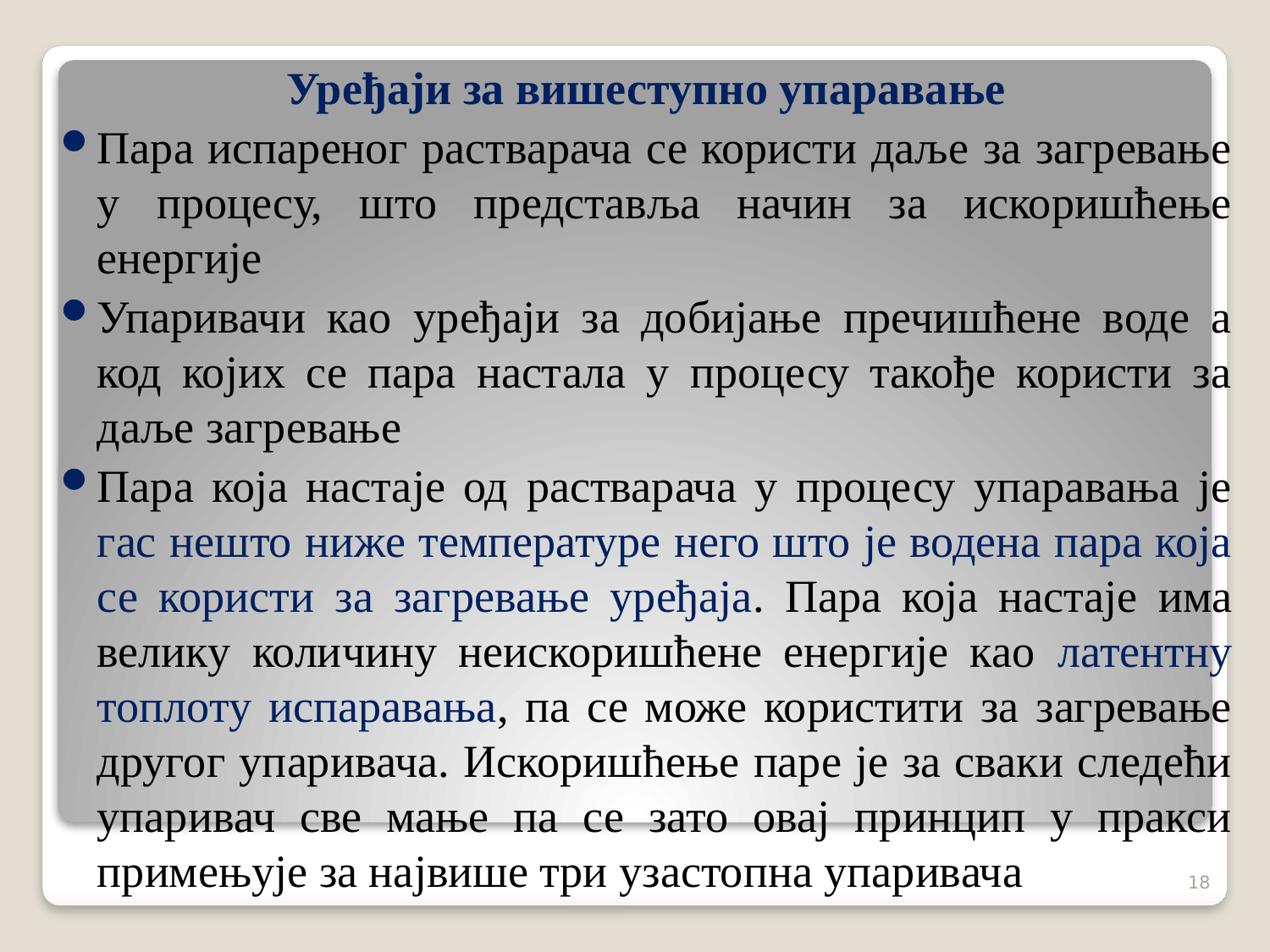

Уређаји за вишеступно упаравање
Пара испареног растварача се користи даље за загревање у процесу, што представља начин за искоришћење енергије
Упаривачи као уређаји за добијање пречишћене воде а код којих се пара настала у процесу такође користи за даље загревање
Пара која настаје од растварача у процесу упаравања је гас нешто ниже температуре него што је водена пара која се користи за загревање уређаја. Пара која настаје има велику количину неискоришћене енергије као латентну топлоту испаравања, па се може користити за загревање другог упаривача. Искоришћење паре је за сваки следећи упаривач све мање па се зато овај принцип у пракси примењује за највише три узастопна упаривача
18